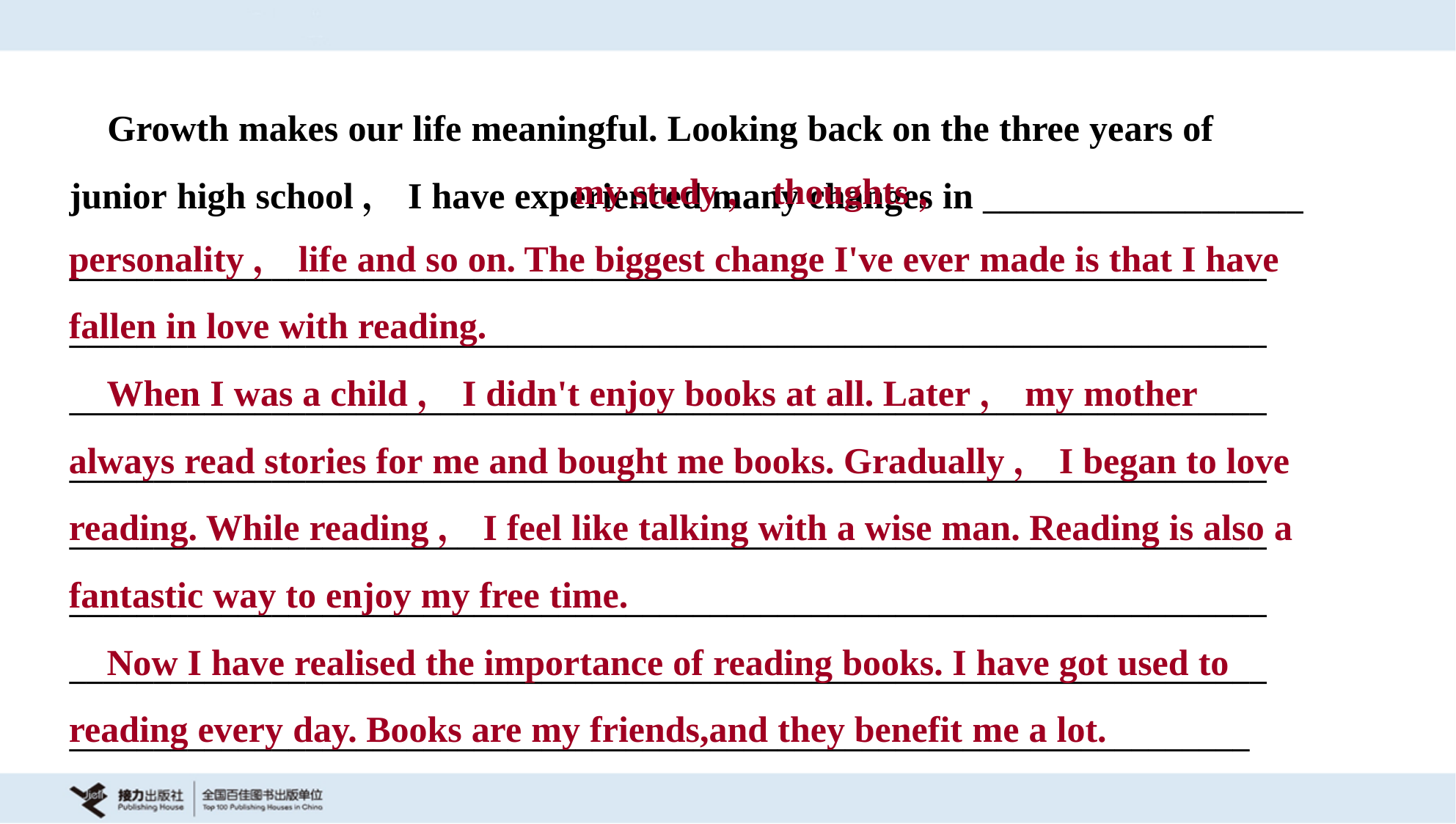

Growth makes our life meaningful. Looking back on the three years of
junior high school，I have experienced many changes in ___________________
_______________________________________________________________________
_______________________________________________________________________
_______________________________________________________________________
_______________________________________________________________________
_______________________________________________________________________
_______________________________________________________________________
_______________________________________________________________________
______________________________________________________________________
                                                     my study，thoughts，
personality，life and so on. The biggest change I've ever made is that I have
fallen in love with reading.
    When I was a child，I didn't enjoy books at all. Later，my mother
always read stories for me and bought me books. Gradually，I began to love
reading. While reading，I feel like talking with a wise man. Reading is also a
fantastic way to enjoy my free time.
    Now I have realised the importance of reading books. I have got used to
reading every day. Books are my friends,and they benefit me a lot.